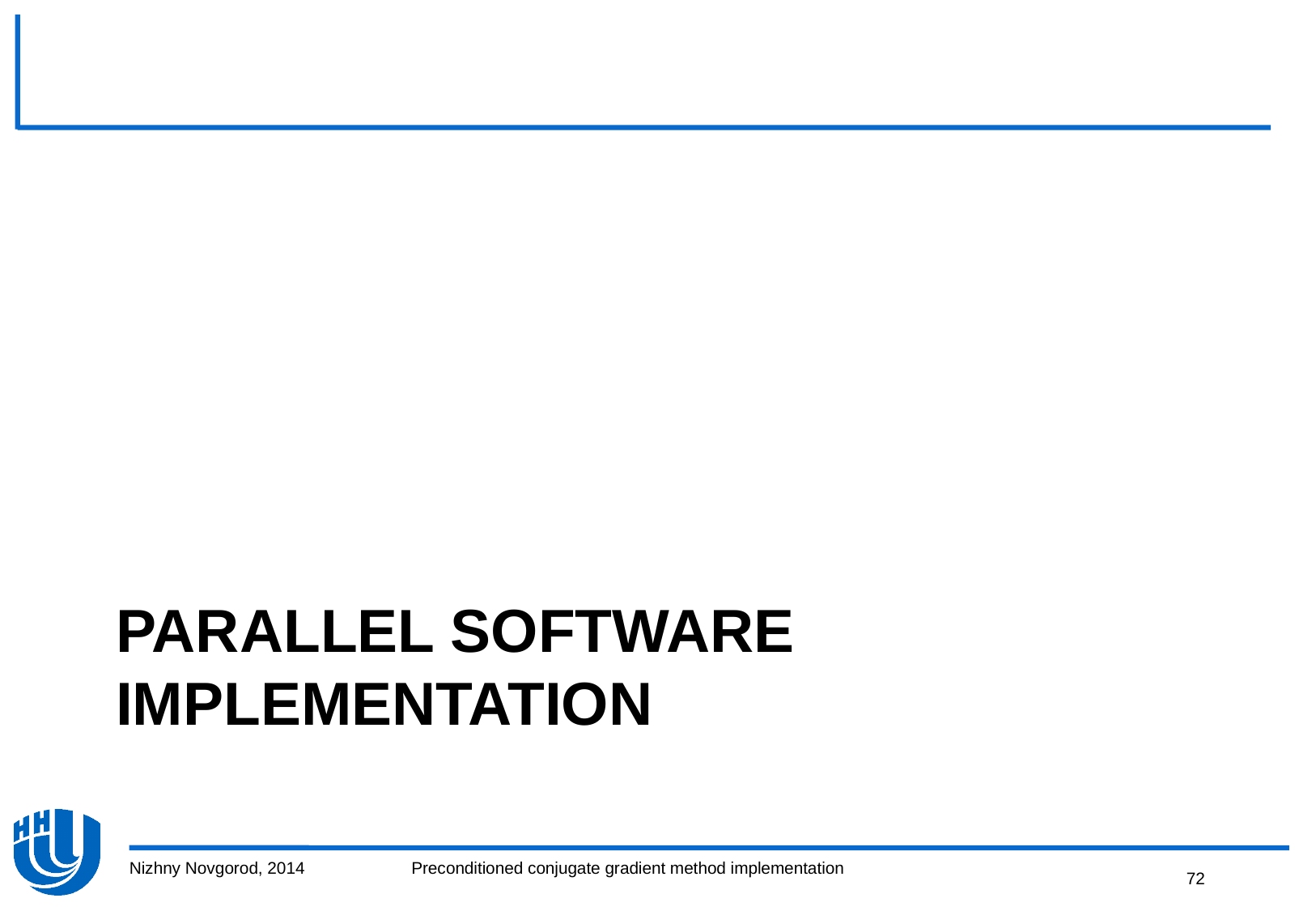

# Parallel software implementation
Nizhny Novgorod, 2014
Preconditioned conjugate gradient method implementation
72